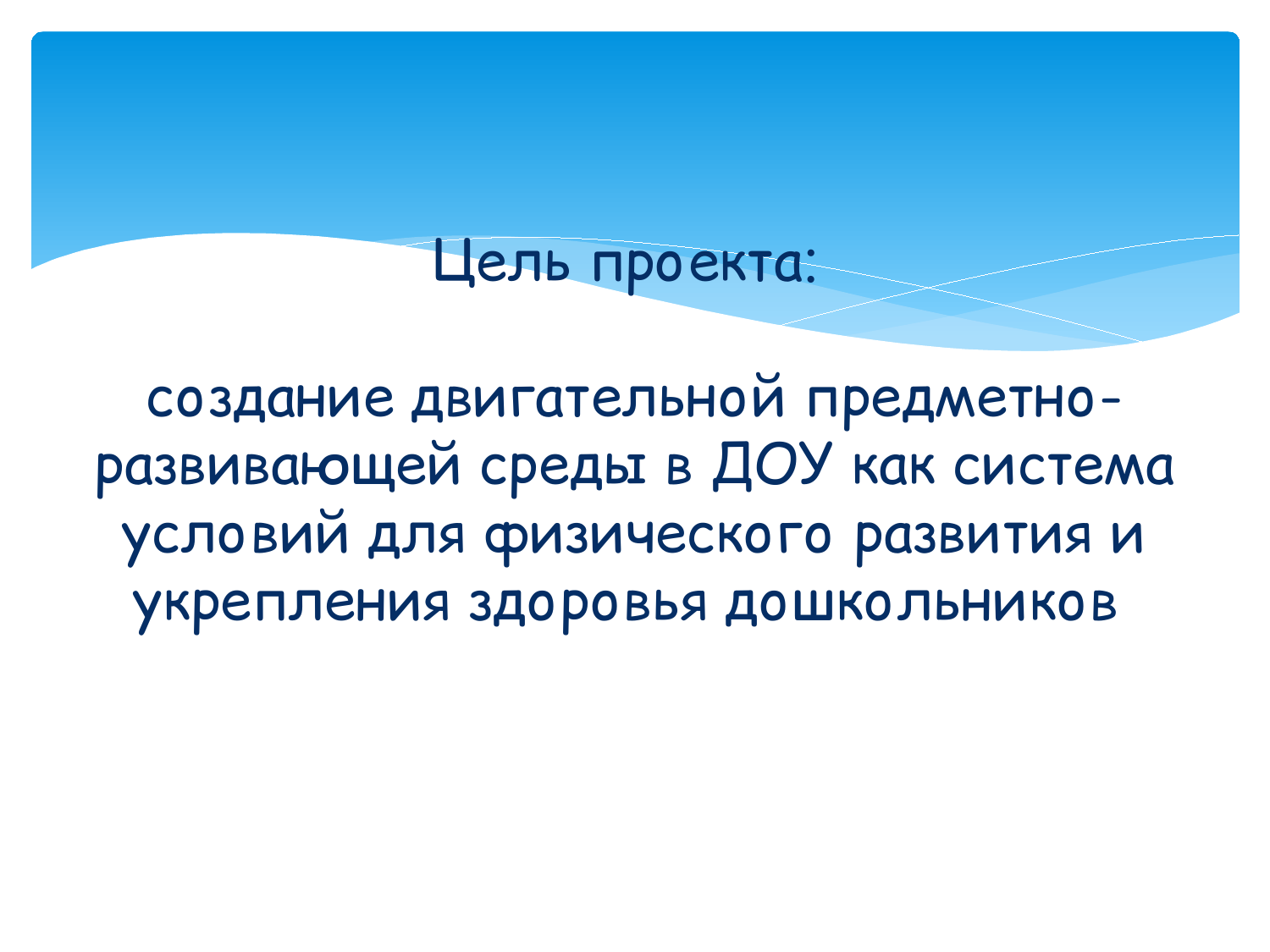

# Цель проекта: создание двигательной предметно-развивающей среды в ДОУ как система условий для физического развития и укрепления здоровья дошкольников